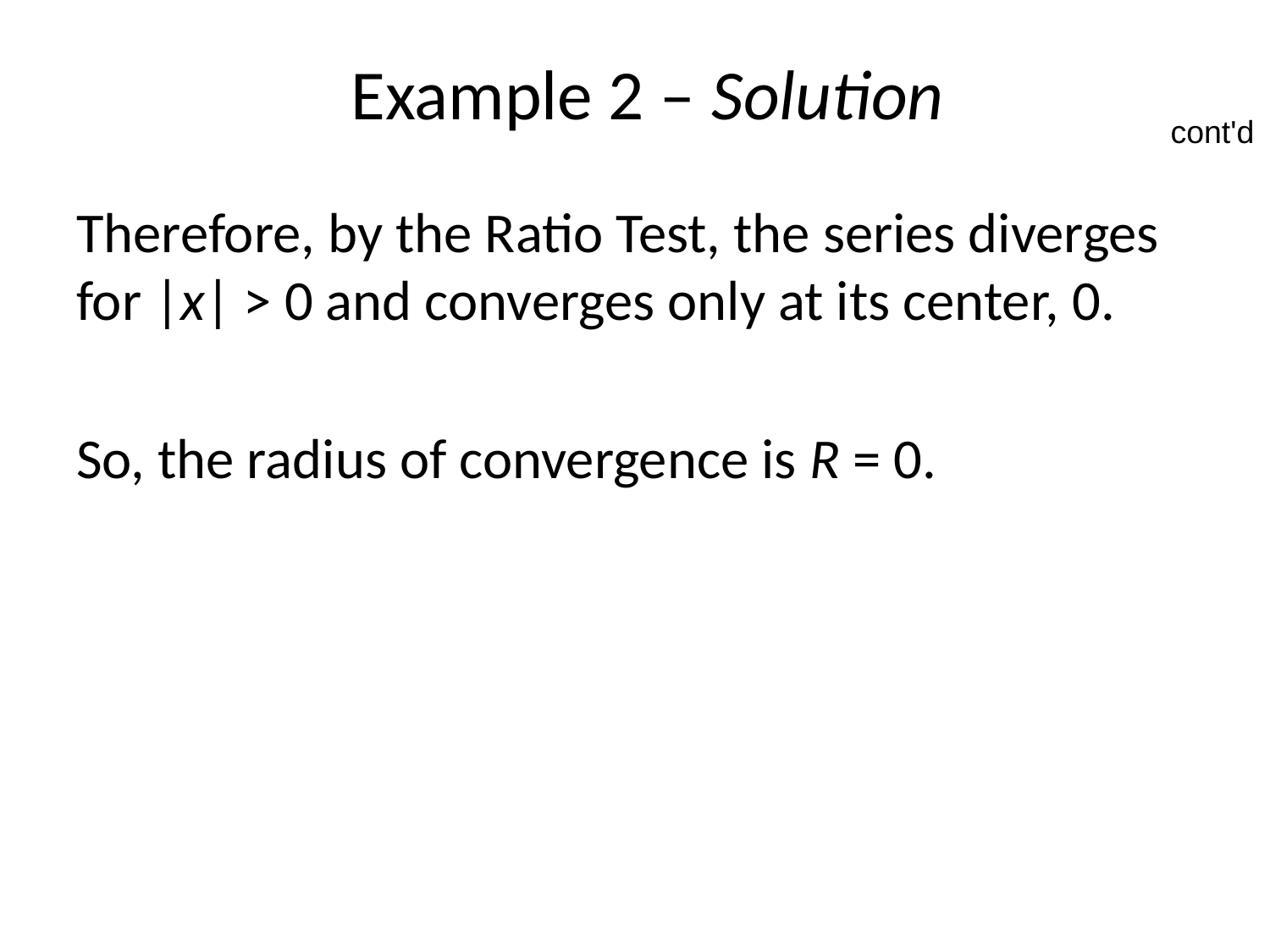

# Example 2 – Solution
cont'd
Therefore, by the Ratio Test, the series diverges for |x| > 0 and converges only at its center, 0.

So, the radius of convergence is R = 0.